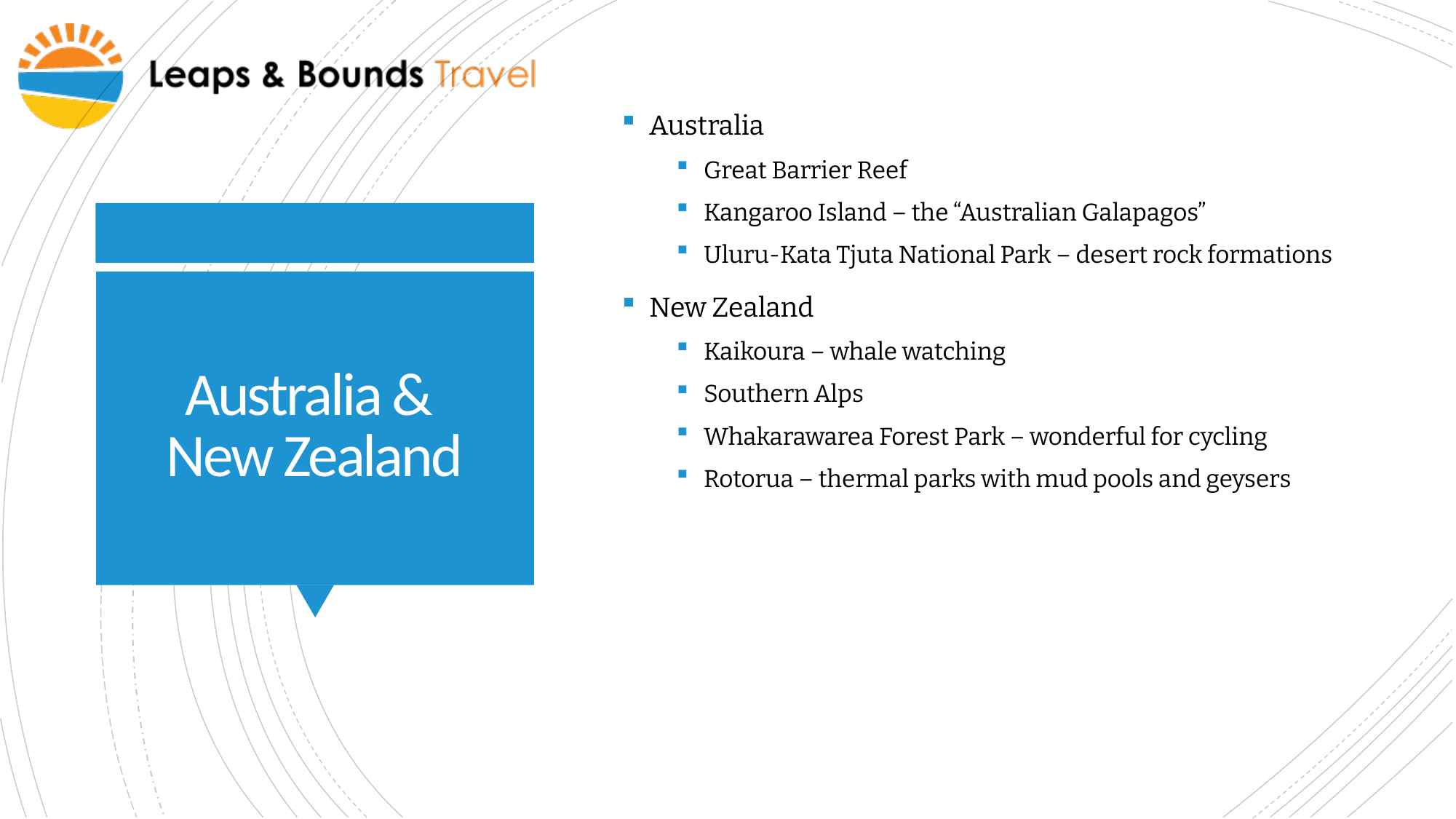

Australia
Great Barrier Reef
Kangaroo Island – the “Australian Galapagos”
Uluru-Kata Tjuta National Park – desert rock formations
New Zealand
Kaikoura – whale watching
Southern Alps
Whakarawarea Forest Park – wonderful for cycling
Rotorua – thermal parks with mud pools and geysers
# Australia & New Zealand